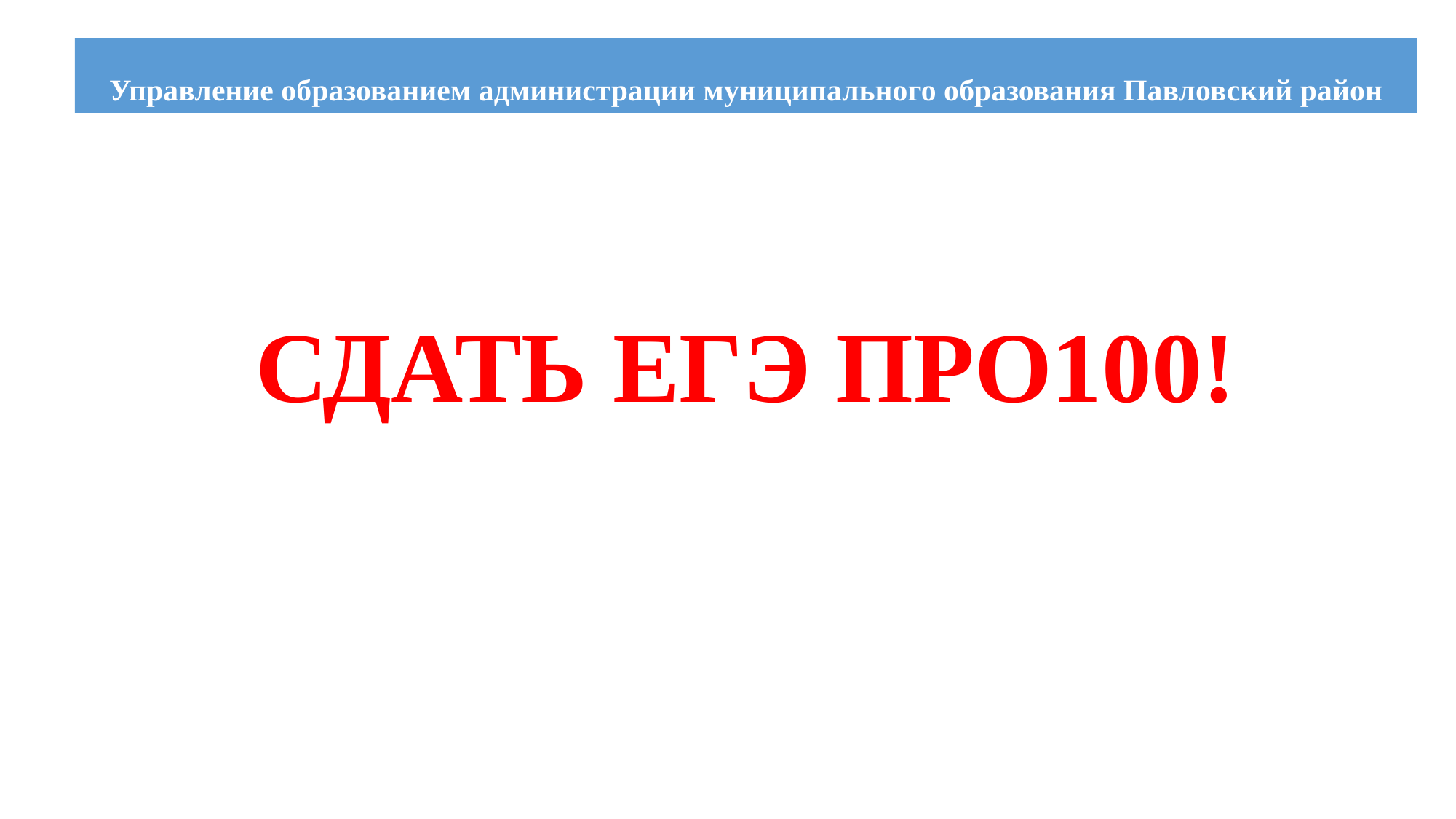

# Управление образованием администрации муниципального образования Павловский район

СДАТЬ ЕГЭ ПРО100!